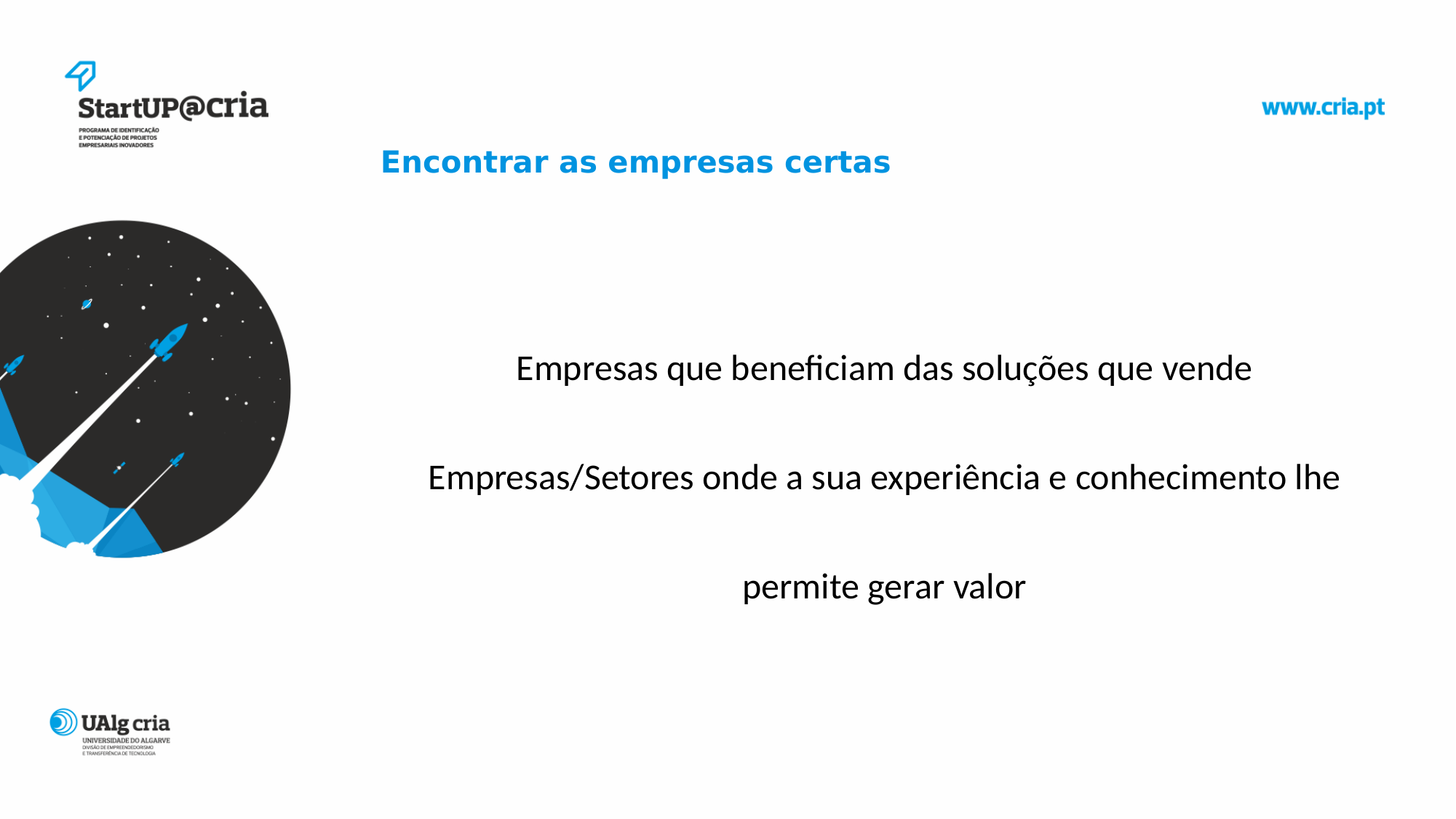

Encontrar as empresas certas
Empresas que beneficiam das soluções que vende Empresas/Setores onde a sua experiência e conhecimento lhe permite gerar valor